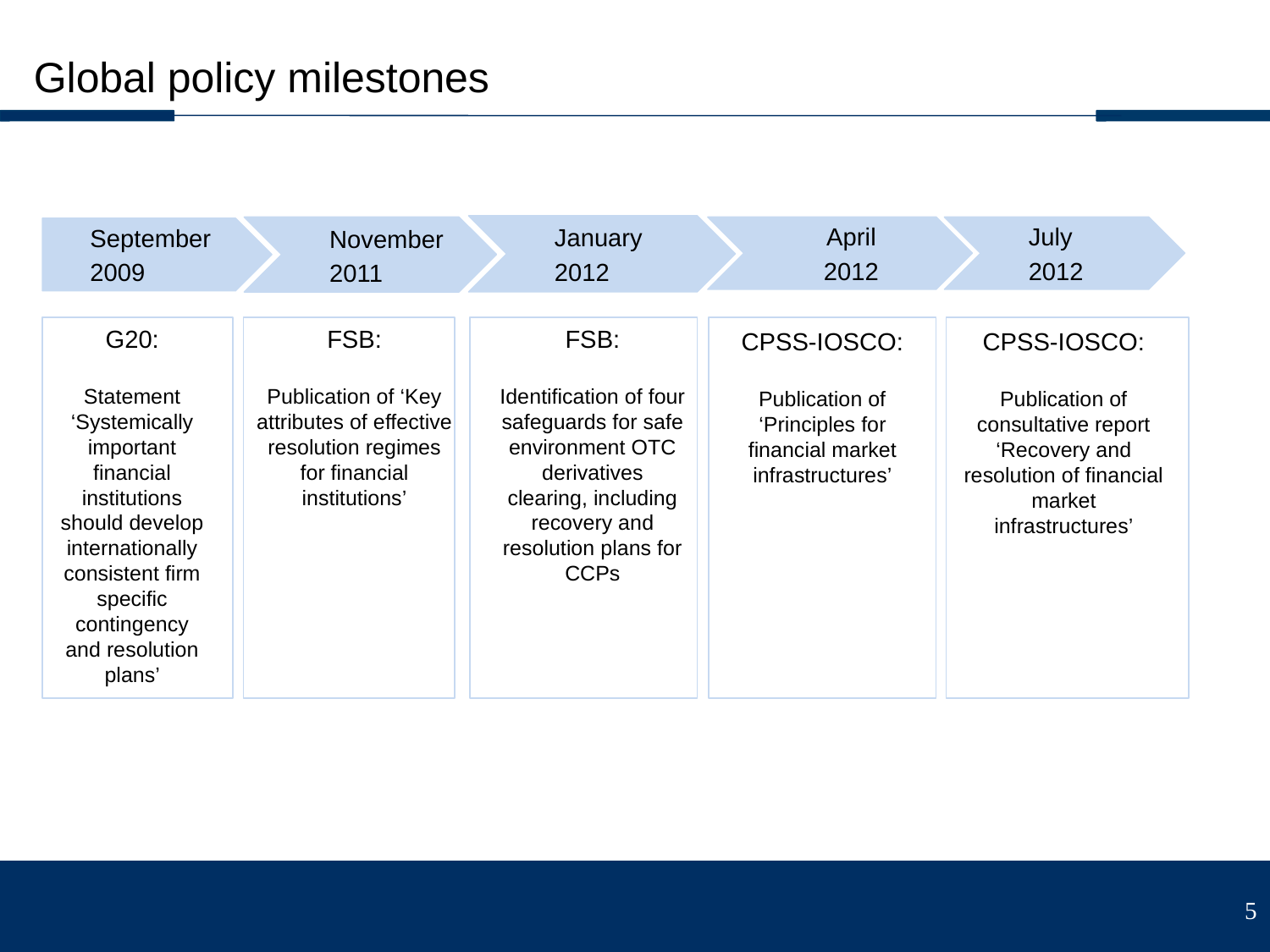

Global policy milestones

January
2012
July
2012
November
2011
April
2012
September
2009
G20:

Statement ‘Systemically important financial institutions should develop internationally consistent firm specific contingency and resolution plans’

FSB:

Publication of ‘Key attributes of effective resolution regimes for financial institutions’

FSB:

Identification of four safeguards for safe environment OTC derivatives clearing, including recovery and resolution plans for CCPs

CPSS-IOSCO:

Publication of ‘Principles for financial market infrastructures’

CPSS-IOSCO:

Publication of consultative report ‘Recovery and resolution of financial market infrastructures’

5